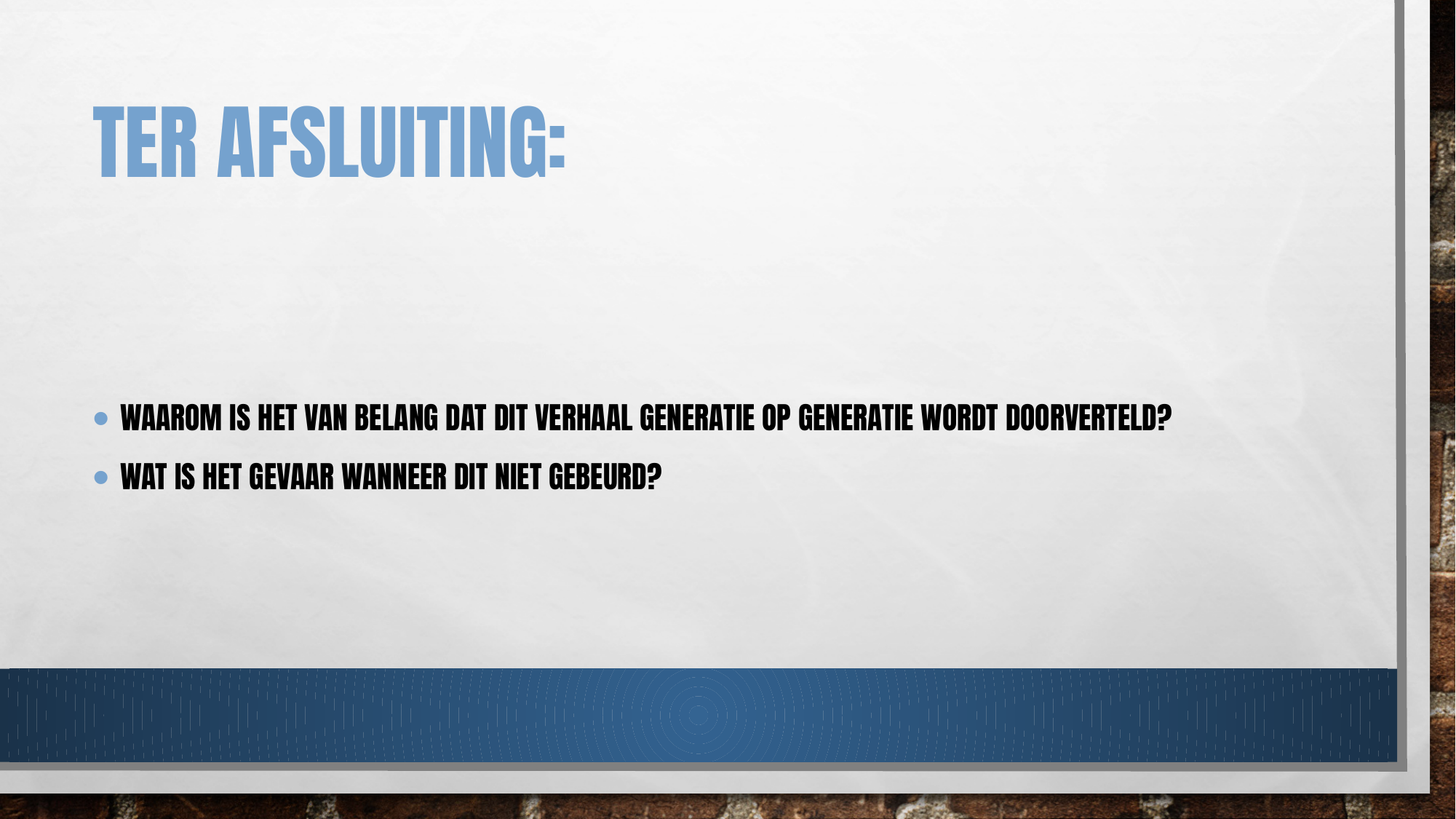

# TER AFSLUITING:
WaArom is het van belang dat dit verhaal generatie op generatie wordt doorverteld?
Wat is het gevaar wanneer dit niet gebeurd?